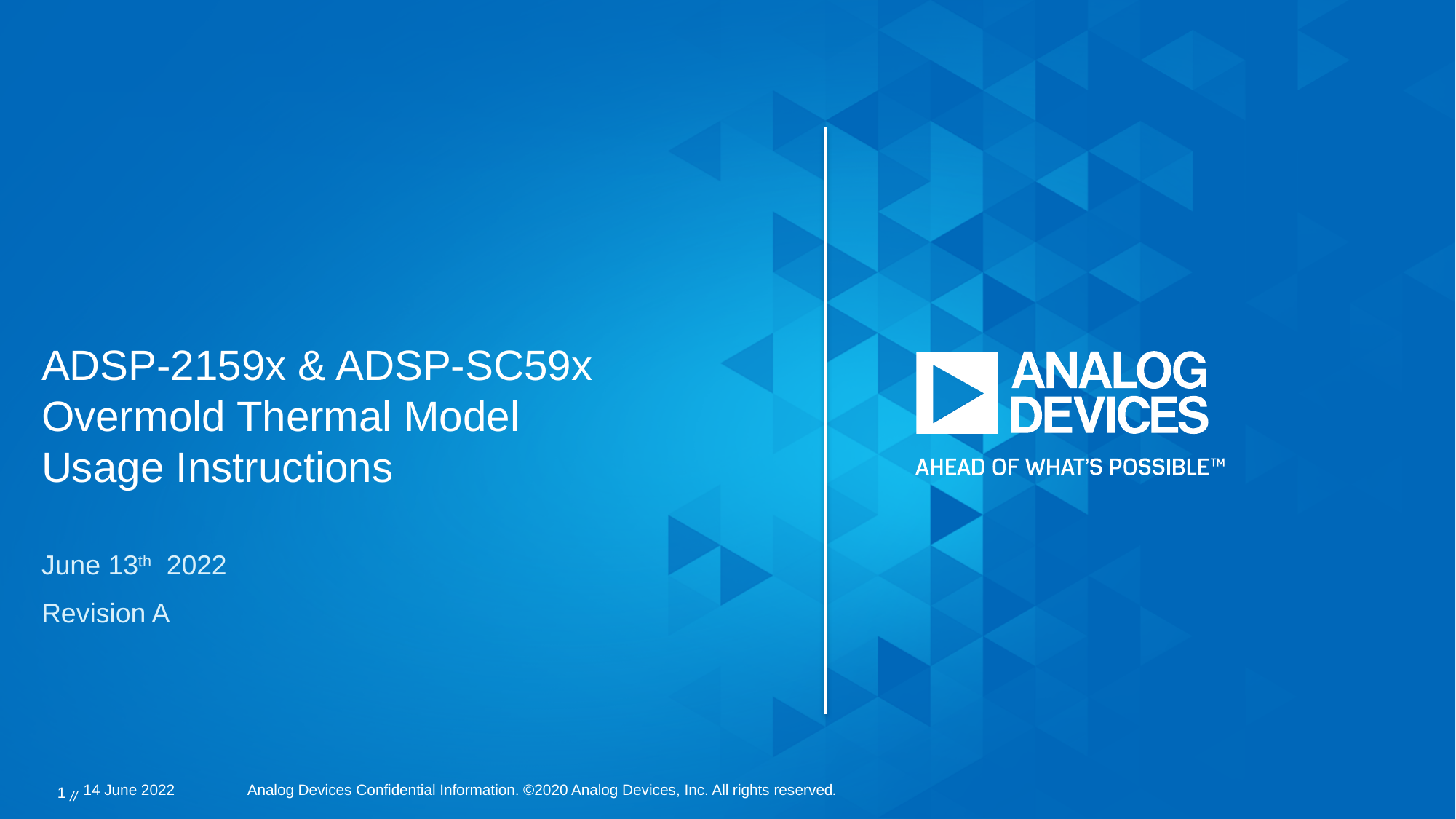

# ADSP-2159x & ADSP-SC59x  Overmold Thermal Model Usage Instructions
June 13th  2022
Revision A
1 //
14 June 2022
Analog Devices Confidential Information. ©2020 Analog Devices, Inc. All rights reserved.